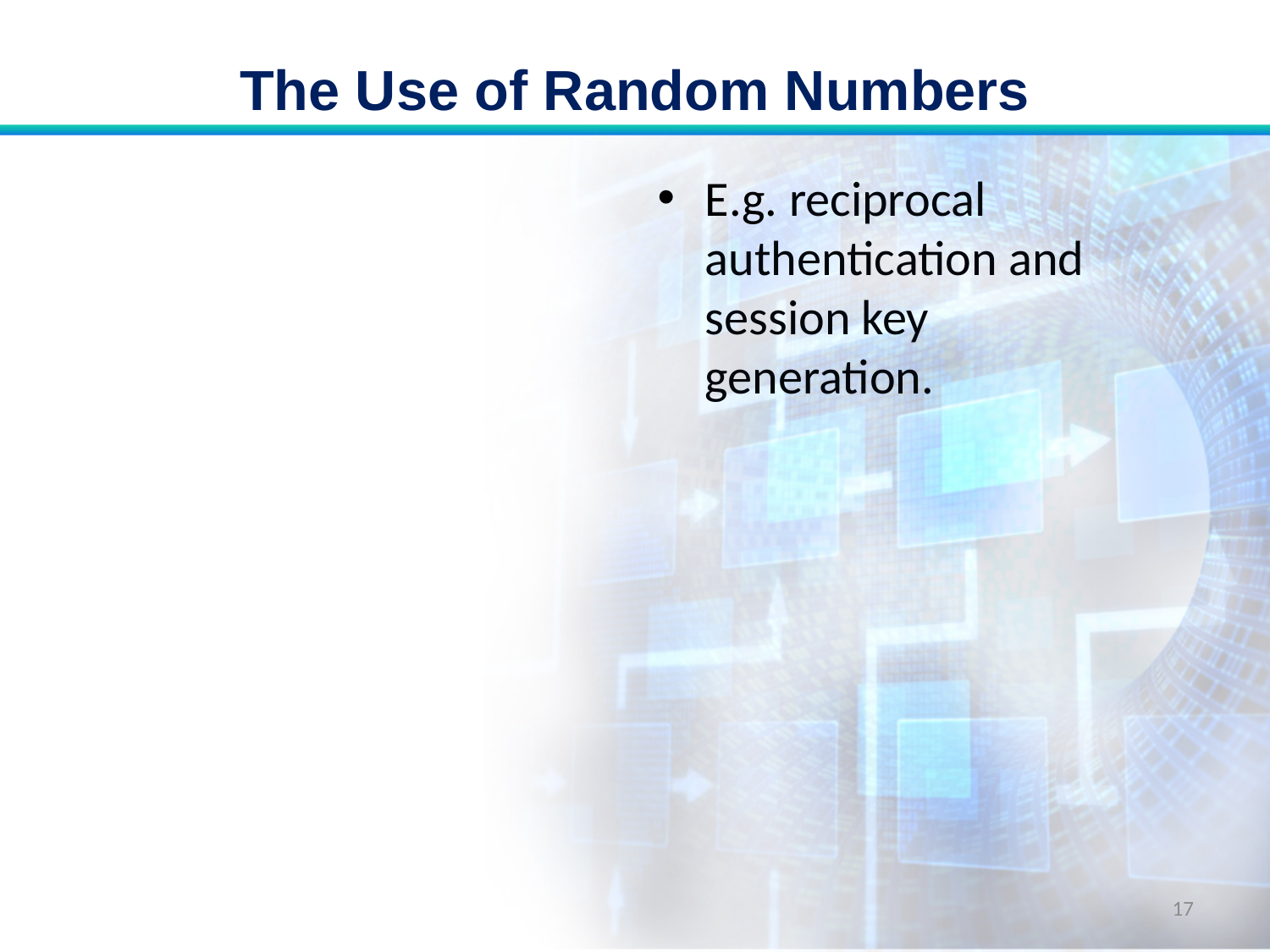

# The Use of Random Numbers
E.g. reciprocal authentication and session key generation.

17